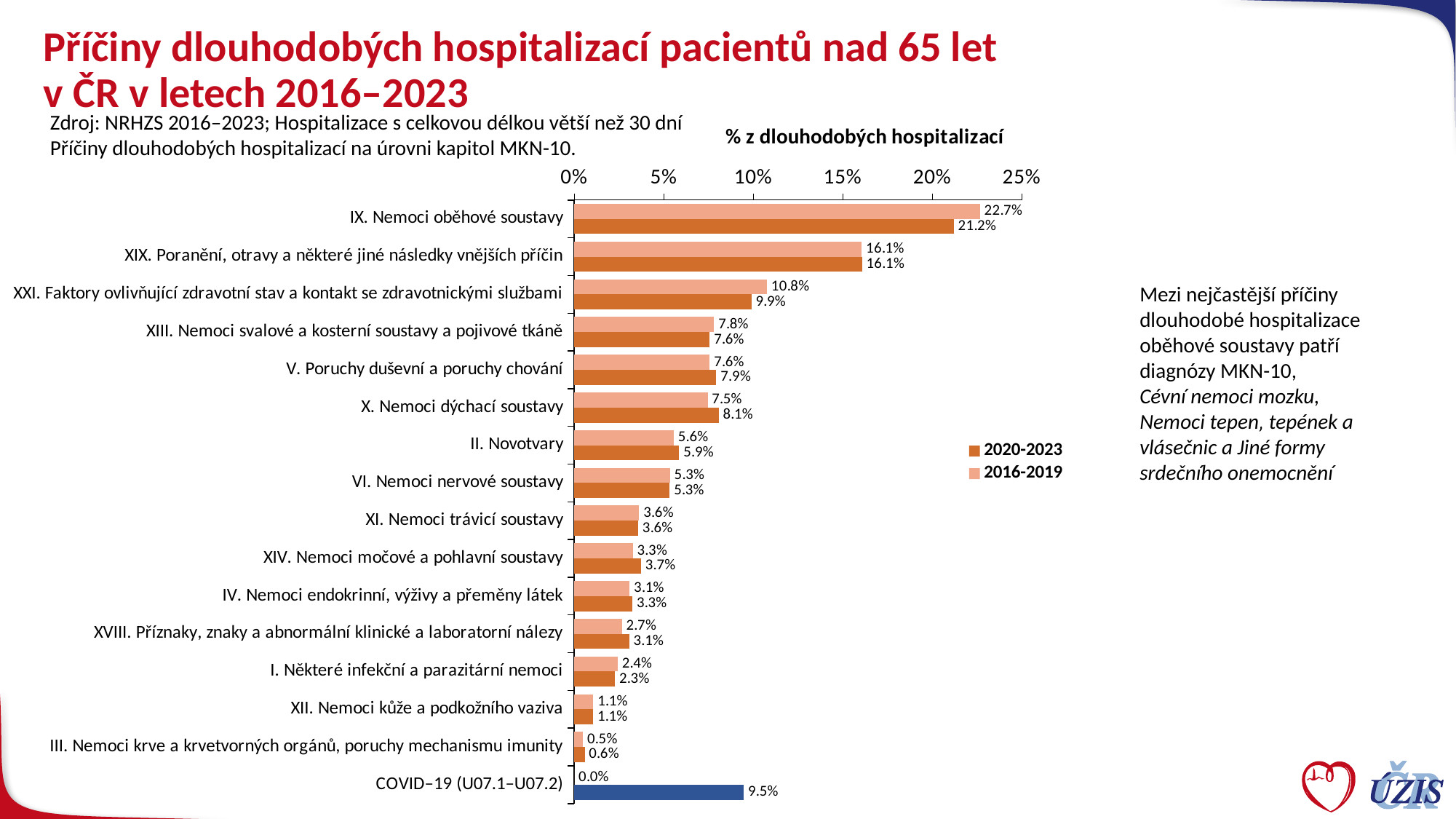

# Příčiny dlouhodobých hospitalizací pacientů nad 65 let v ČR v letech 2016–2023
Zdroj: NRHZS 2016–2023; Hospitalizace s celkovou délkou větší než 30 dní
Příčiny dlouhodobých hospitalizací na úrovni kapitol MKN-10.

### Chart

| Category | 2016-2019 | 2020-2023 |
|---|---|---|
| IX. Nemoci oběhové soustavy | 0.22666567815030617 | 0.2120315854820661 |
| XIX. Poranění, otravy a některé jiné následky vnějších příčin | 0.16058111282229284 | 0.16080996121011779 |
| XXI. Faktory ovlivňující zdravotní stav a kontakt se zdravotnickými službami | 0.10771009061774409 | 0.0989833966650982 |
| XIII. Nemoci svalové a kosterní soustavy a pojivové tkáně | 0.07812873852955944 | 0.07565806382734747 |
| V. Poruchy duševní a poruchy chování | 0.07569227036371785 | 0.07935911680855355 |
| X. Nemoci dýchací soustavy | 0.07451953049966133 | 0.08069165404644506 |
| II. Novotvary | 0.05559056550999019 | 0.05865140904939087 |
| VI. Nemoci nervové soustavy | 0.05345065225230083 | 0.05335684714572105 |
| XI. Nemoci trávicí soustavy | 0.03626394734802403 | 0.03564635964270604 |
| XIV. Nemoci močové a pohlavní soustavy | 0.03277268729295918 | 0.03731499677739511 |
| IV. Nemoci endokrinní, výživy a přeměny látek | 0.030919219117007762 | 0.03251074531140644 |
| XVIII. Příznaky, znaky a abnormální klinické a laboratorní nálezy | 0.02662254289093856 | 0.030676035286535046 |
| I. Některé infekční a parazitární nemoci | 0.024293912873515962 | 0.022728261256380954 |
| XII. Nemoci kůže a podkožního vaziva | 0.010611947792856397 | 0.010553536759443418 |
| III. Nemoci krve a krvetvorných orgánů, poruchy mechanismu imunity | 0.004913375637340307 | 0.005848138204277563 |
| COVID–19 (U07.1–U07.2) | 0.0 | 0.09470108856825397 |
Mezi nejčastější příčiny dlouhodobé hospitalizace oběhové soustavy patří diagnózy MKN-10,
Cévní nemoci mozku,
Nemoci tepen‚ tepének a vlásečnic a Jiné formy srdečního onemocnění